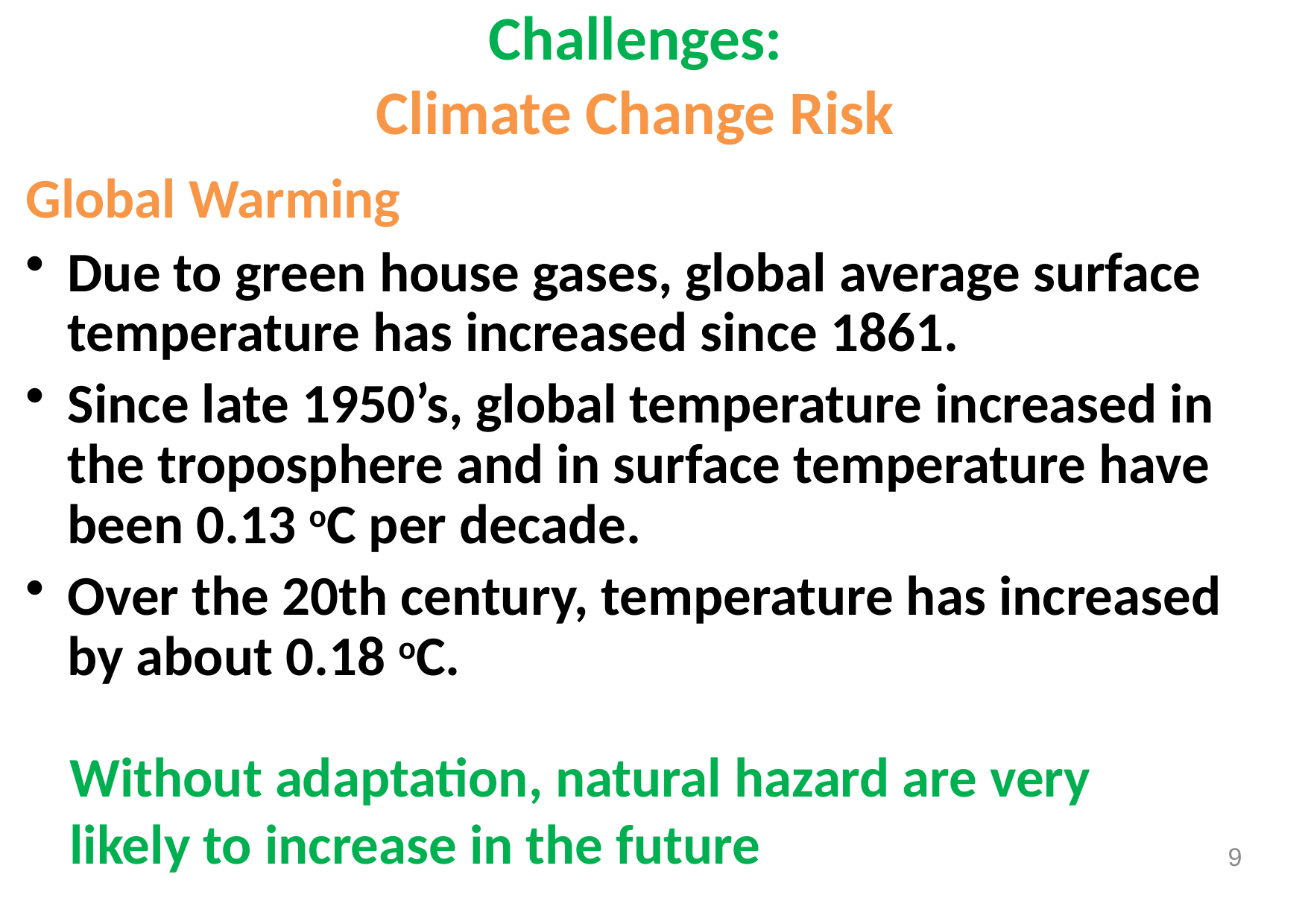

Challenges:
Climate Change Risk
Global Warming

Due to green house gases, global average surface temperature has increased since 1861.
Since late 1950’s, global temperature increased in the troposphere and in surface temperature have been 0.13 oC per decade.
Over the 20th century, temperature has increased by about 0.18 oC.
Without adaptation, natural hazard are very likely to increase in the future
9